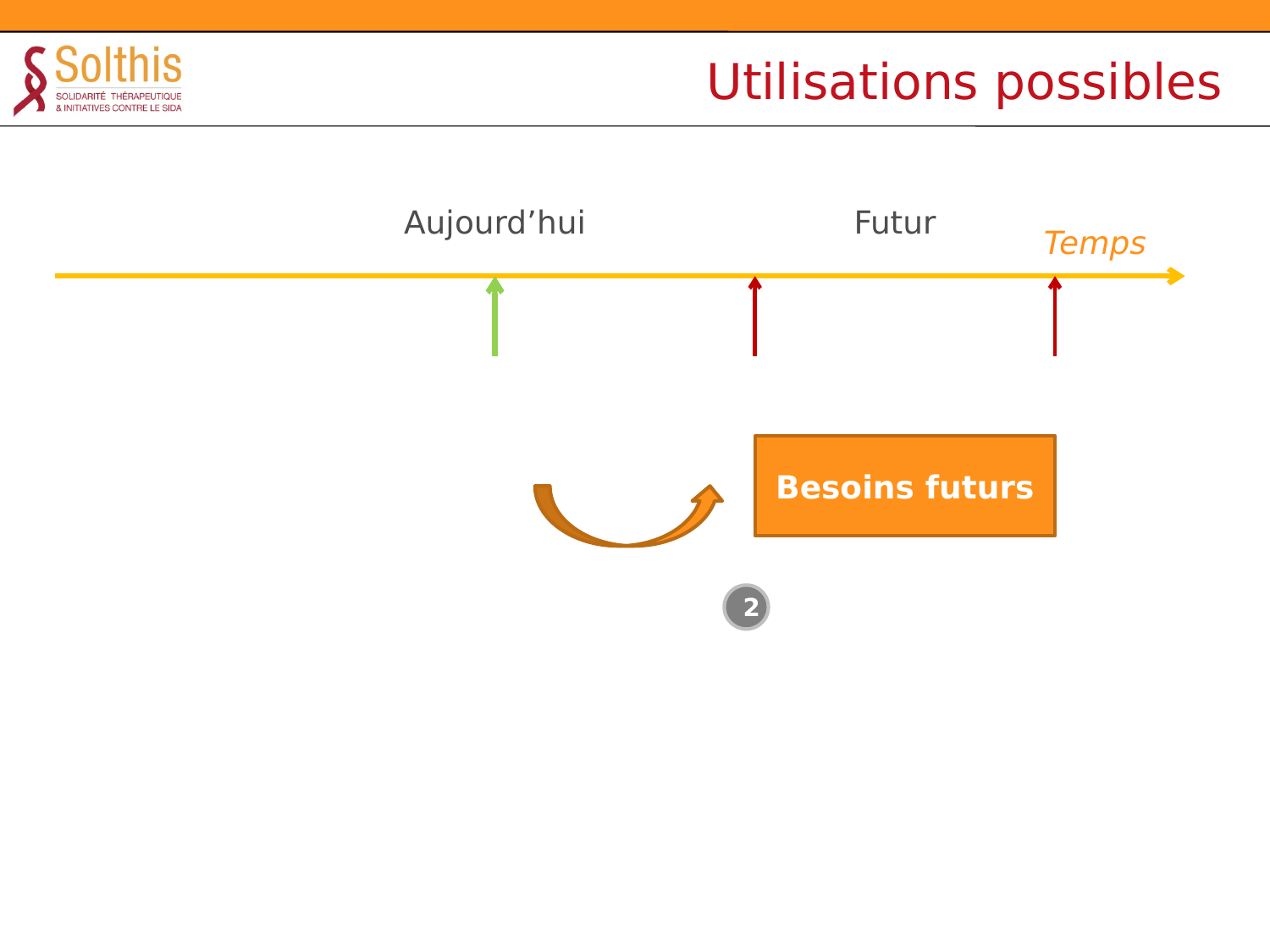

# Utilisations possibles
Aujourd’hui
Futur
Temps

Besoins futurs
2